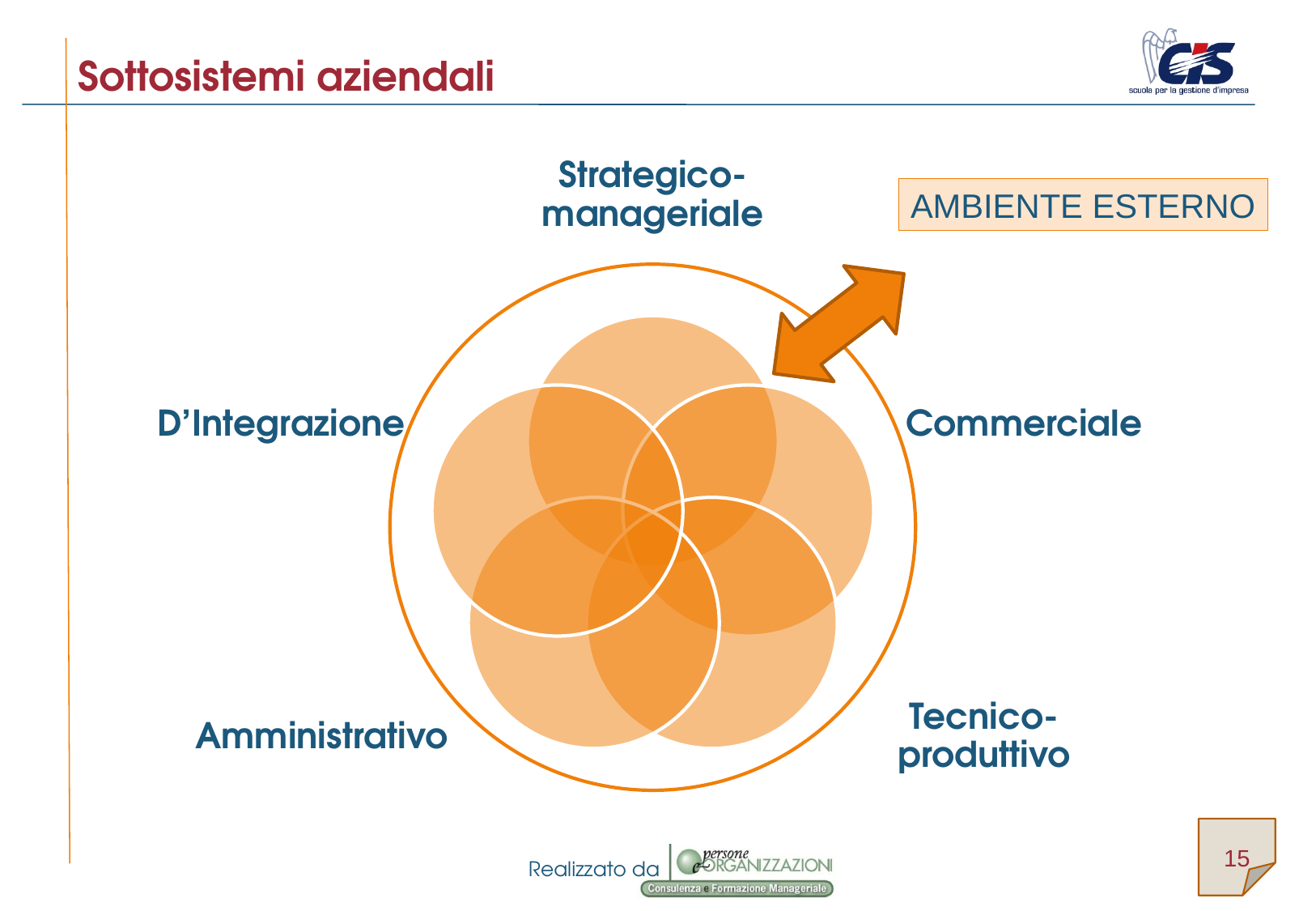

# Sottosistemi aziendali
Strategico-manageriale
Commerciale
Tecnico-produttivo
Amministrativo
D’Integrazione
AMBIENTE ESTERNO

15